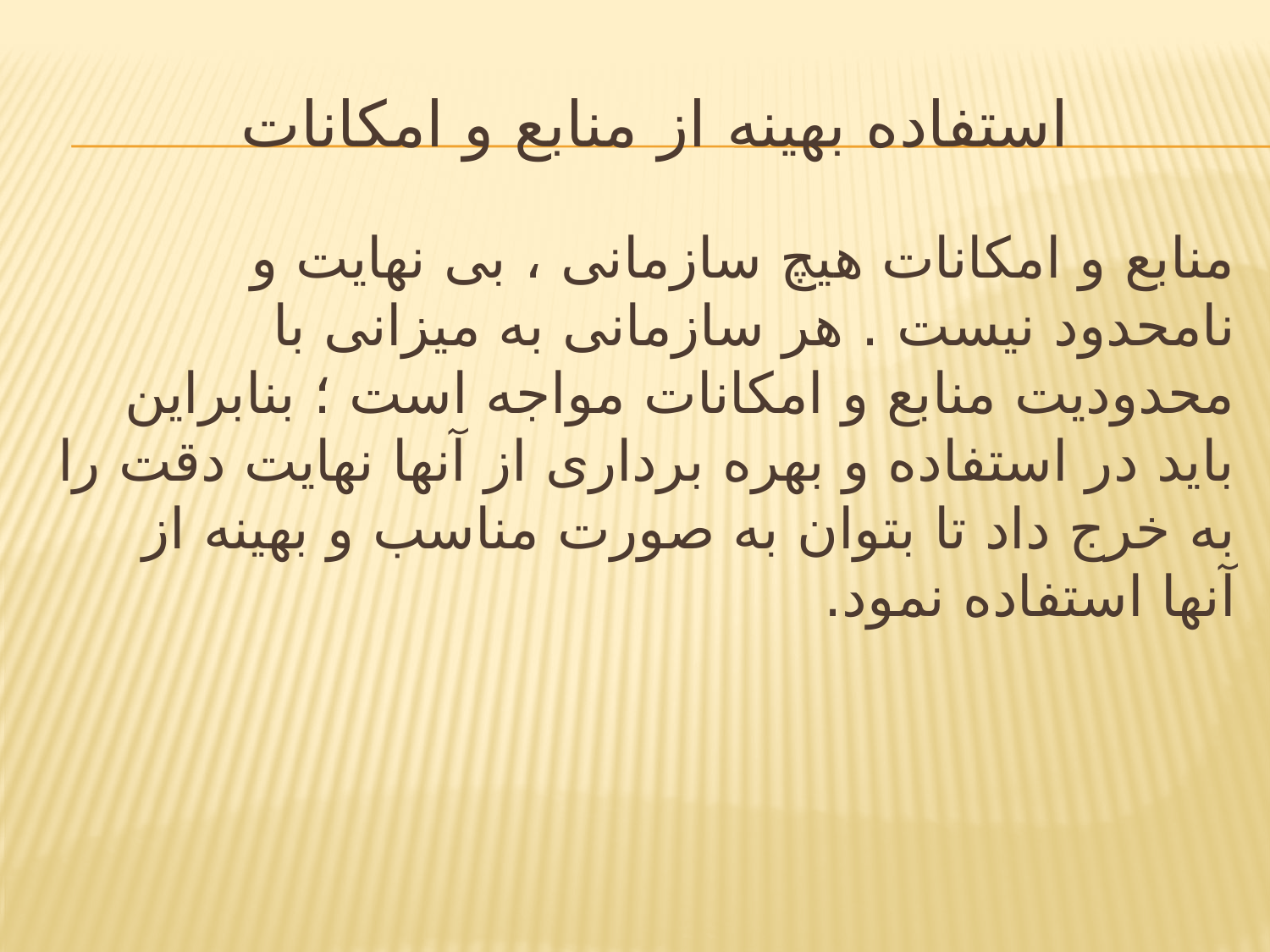

# استفاده بهينه از منابع و امكانات
منابع و امكانات هيچ سازمانى ، بى نهايت و نامحدود نيست . هر سازمانى به ميزانى با محدوديت منابع و امكانات مواجه است ؛ بنابراين بايد در استفاده و بهره بردارى از آنها نهايت دقت را به خرج داد تا بتوان به صورت مناسب و بهينه از آنها استفاده نمود.